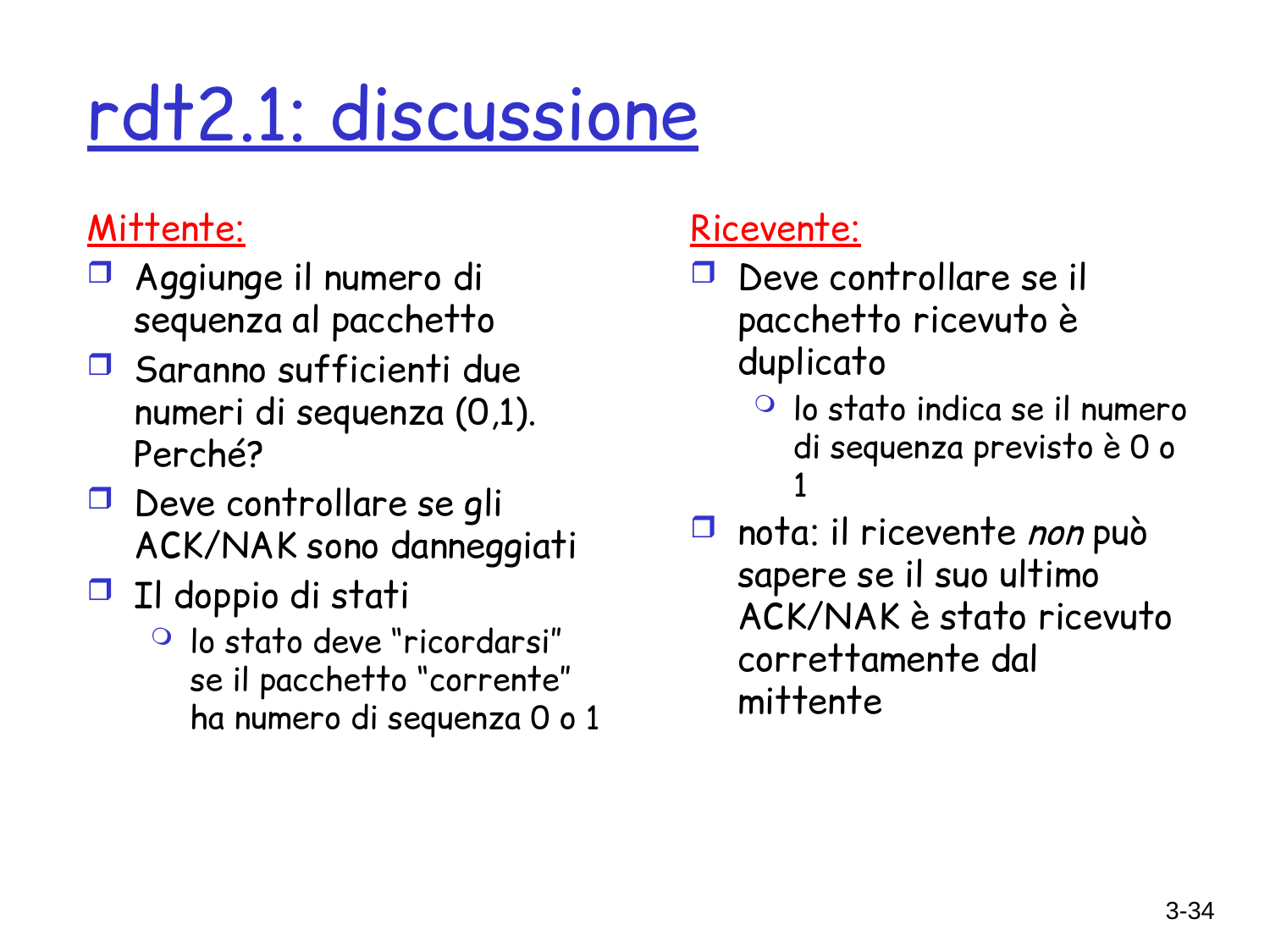

# rdt2.1: discussione
Mittente:
Aggiunge il numero di sequenza al pacchetto
Saranno sufficienti due numeri di sequenza (0,1).  Perché?
Deve controllare se gli ACK/NAK sono danneggiati
Il doppio di stati
lo stato deve “ricordarsi” se il pacchetto “corrente” ha numero di sequenza 0 o 1

Ricevente:
Deve controllare se il pacchetto ricevuto è duplicato
lo stato indica se il numero di sequenza previsto è 0 o 1
nota: il ricevente non può sapere se il suo ultimo ACK/NAK è stato ricevuto correttamente dal mittente
3-34